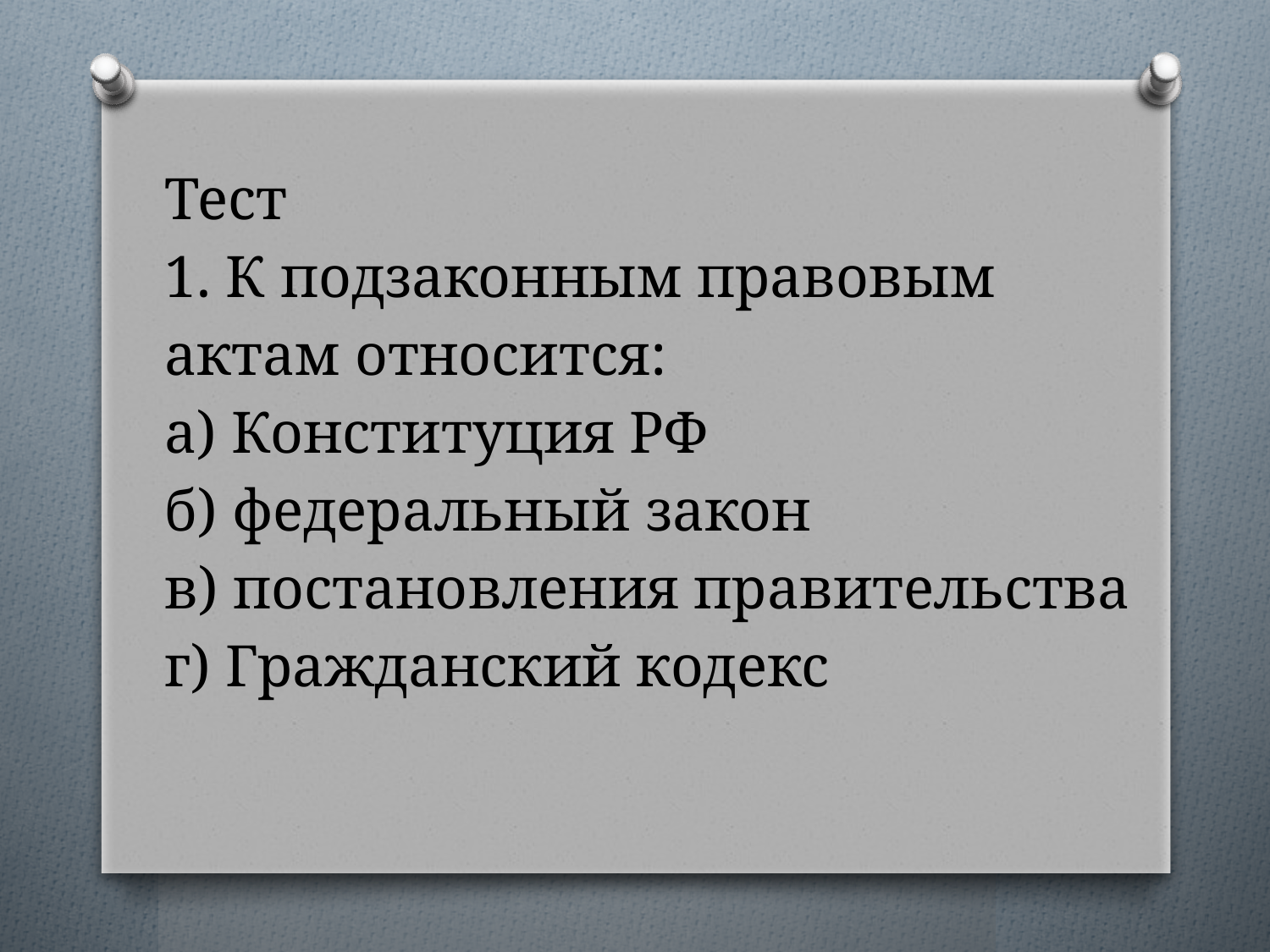

# Тест 1. К подзаконным правовым актам относится: а) Конституция РФ б) федеральный закон в) постановления правительства г) Гражданский кодекс